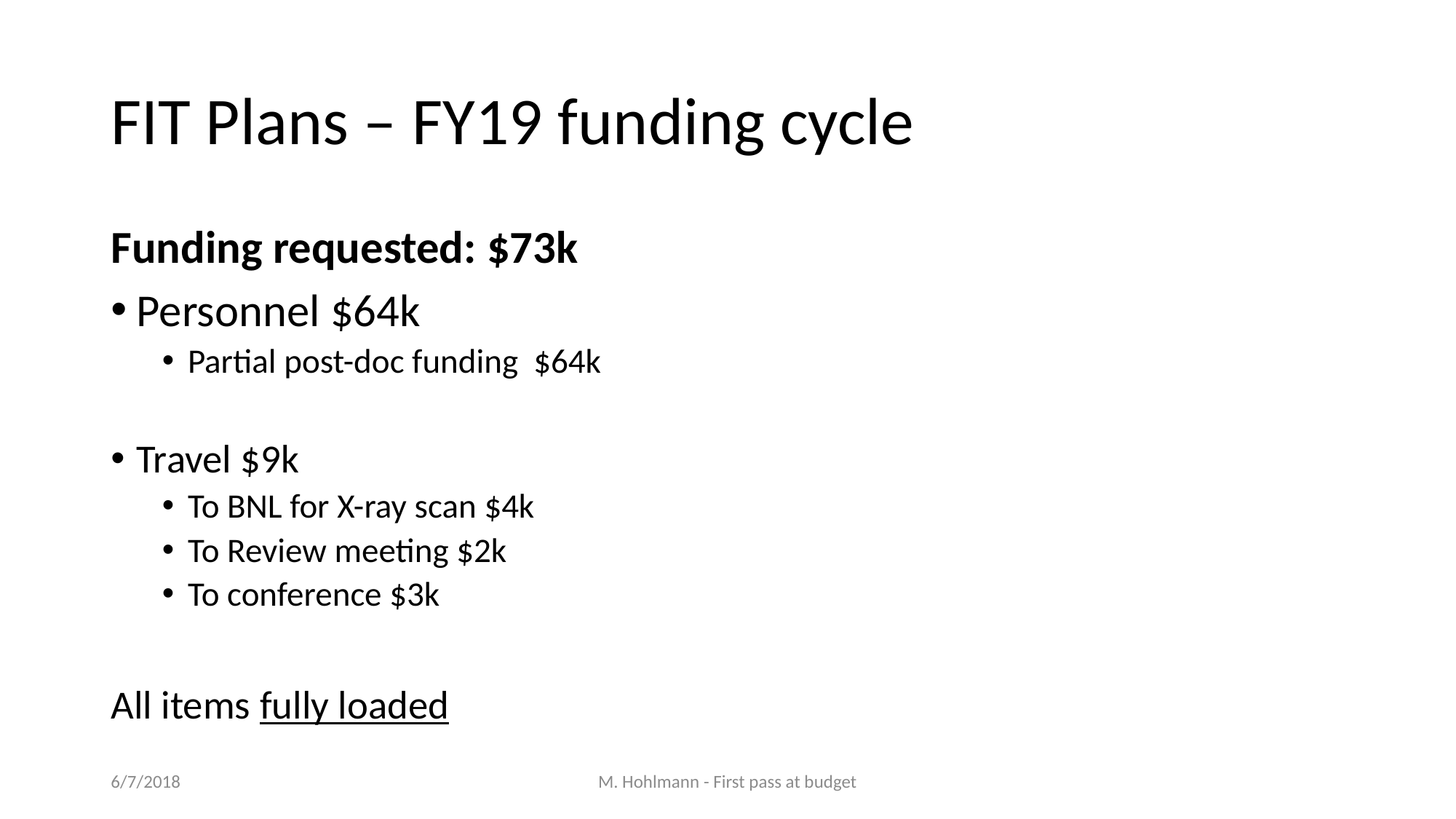

# FIT Plans – FY19 funding cycle
Funding requested: $73k
Personnel $64k
Partial post-doc funding  $64k

Travel $9k
To BNL for X-ray scan $4k
To Review meeting $2k
To conference $3k

All items fully loaded
6/7/2018
M. Hohlmann - First pass at budget